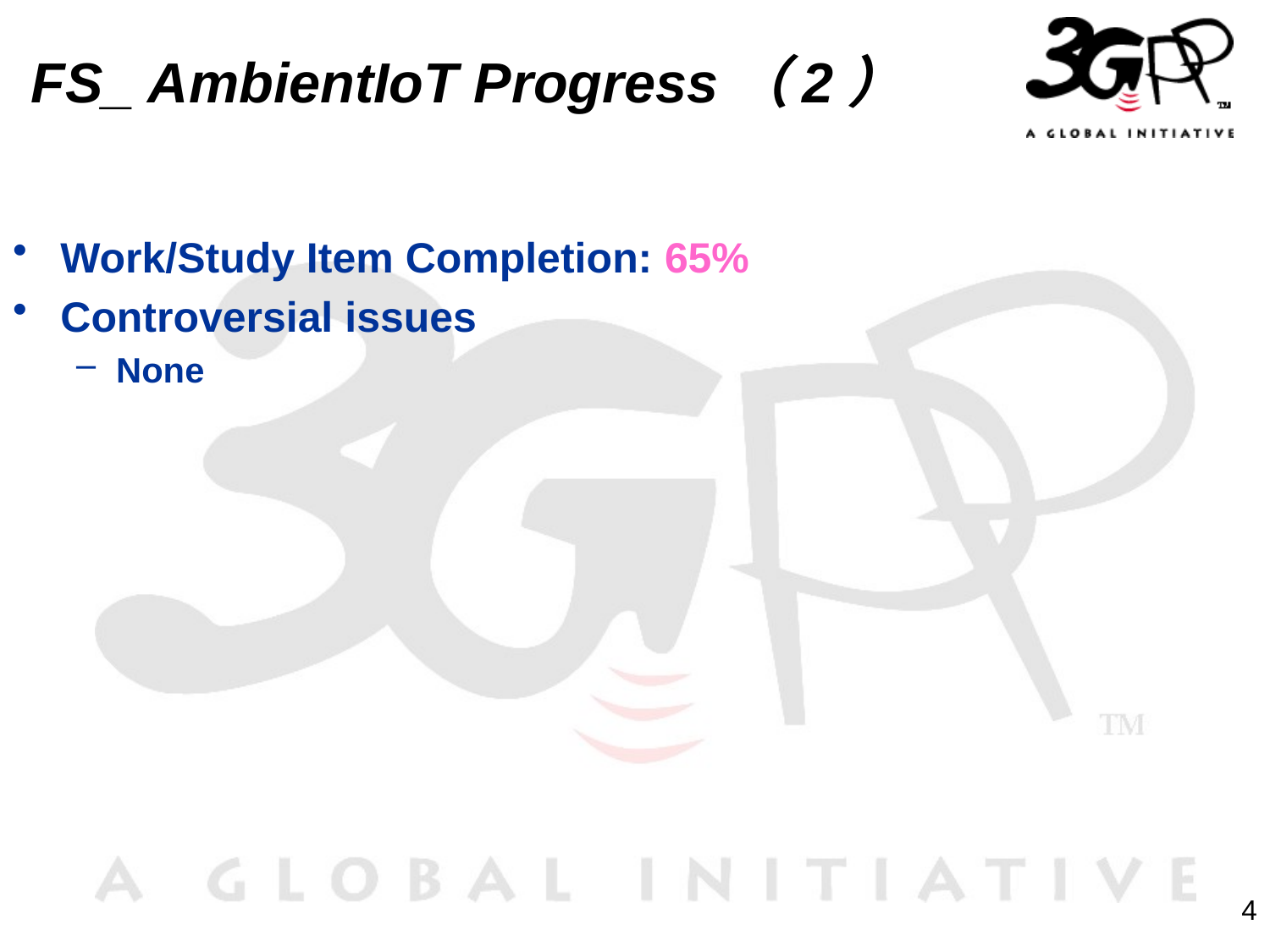

# FS_ AmbientIoT Progress（2）

Work/Study Item Completion: 65%
Controversial issues
None

4